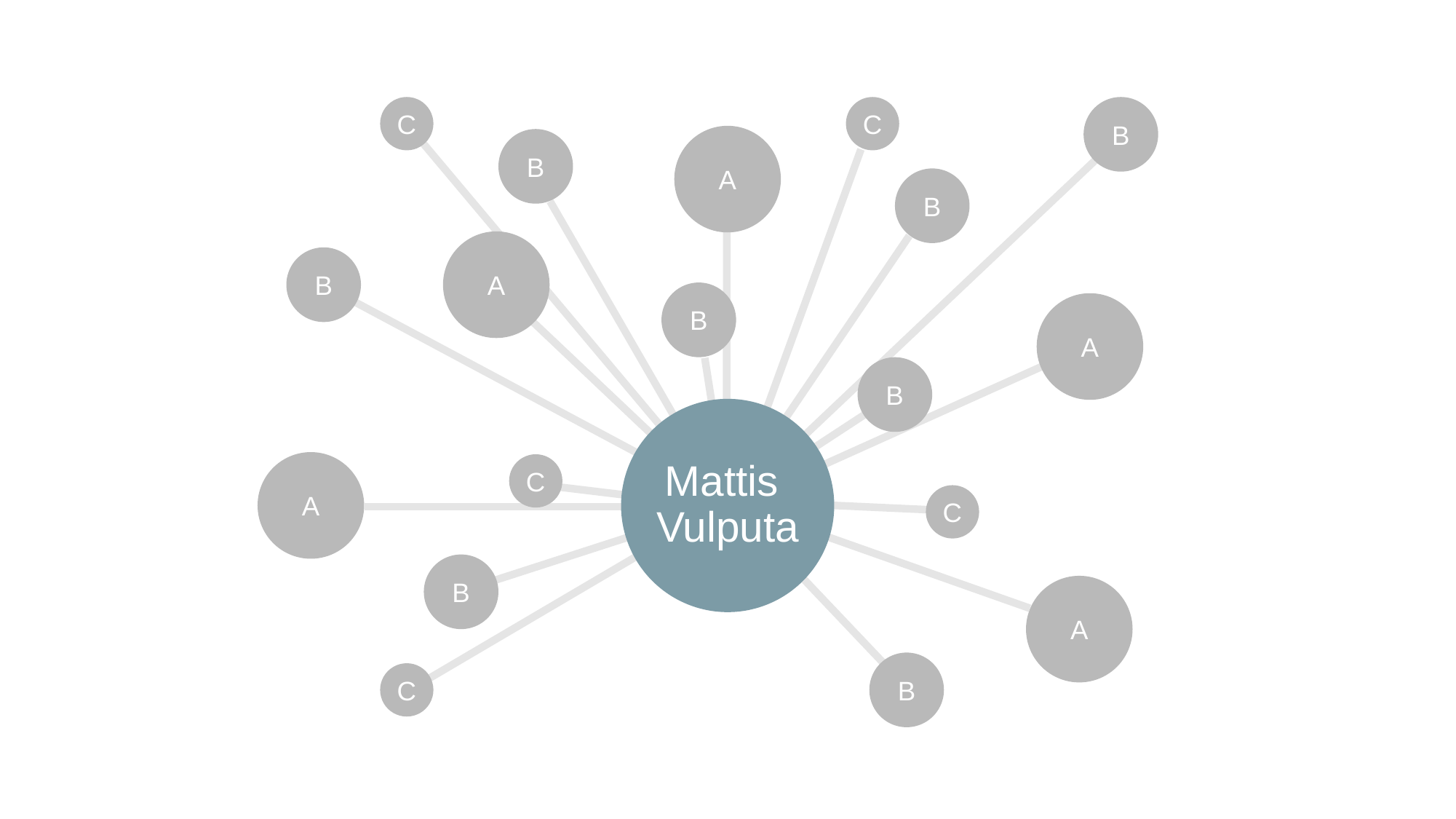

C
C
B
A
B
B
A
B
B
A
B
A
C
C
B
A
B
C

Mattis
Vulputa